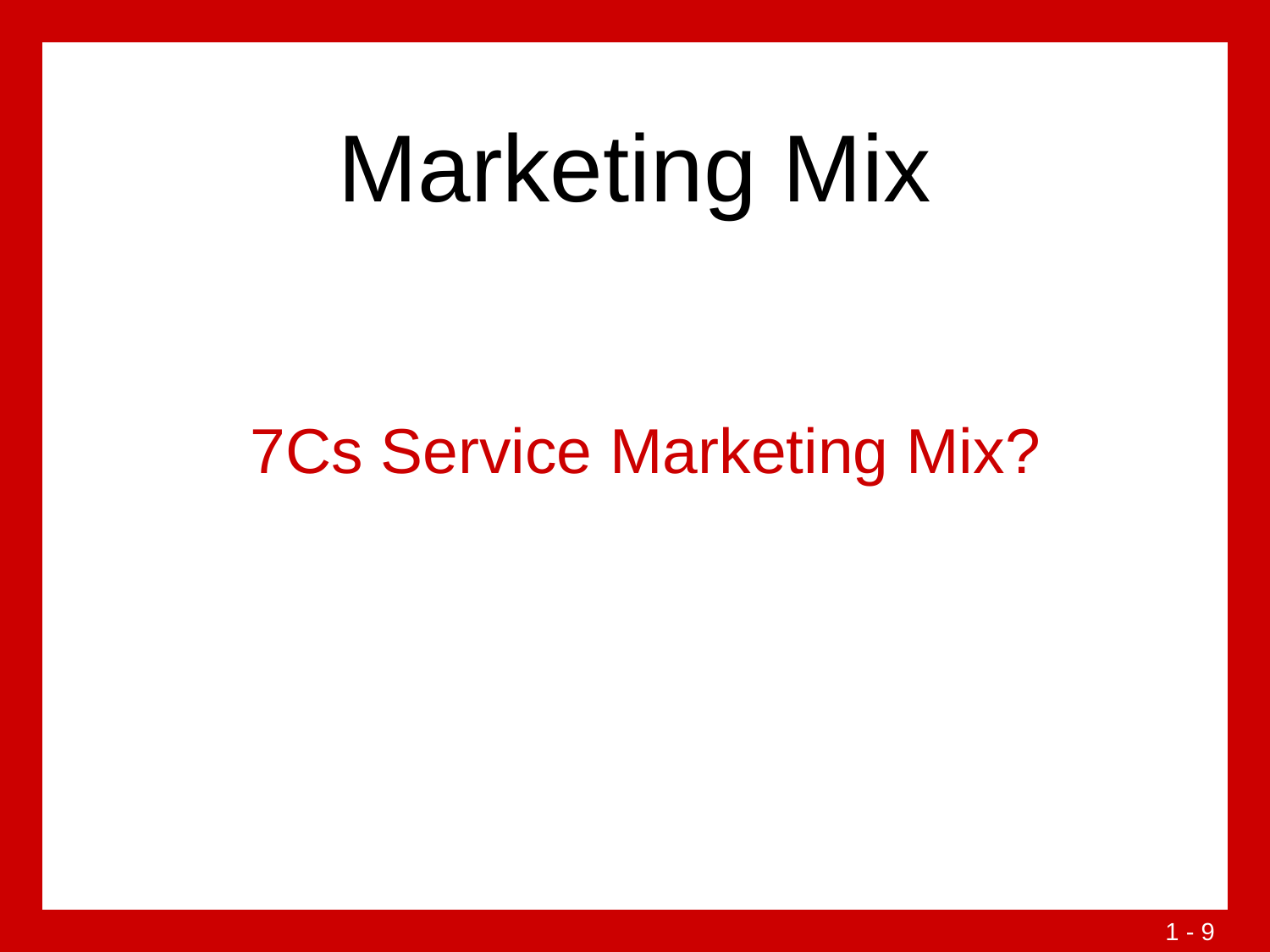

# Marketing Mix

7Cs Service Marketing Mix?
1 - 9